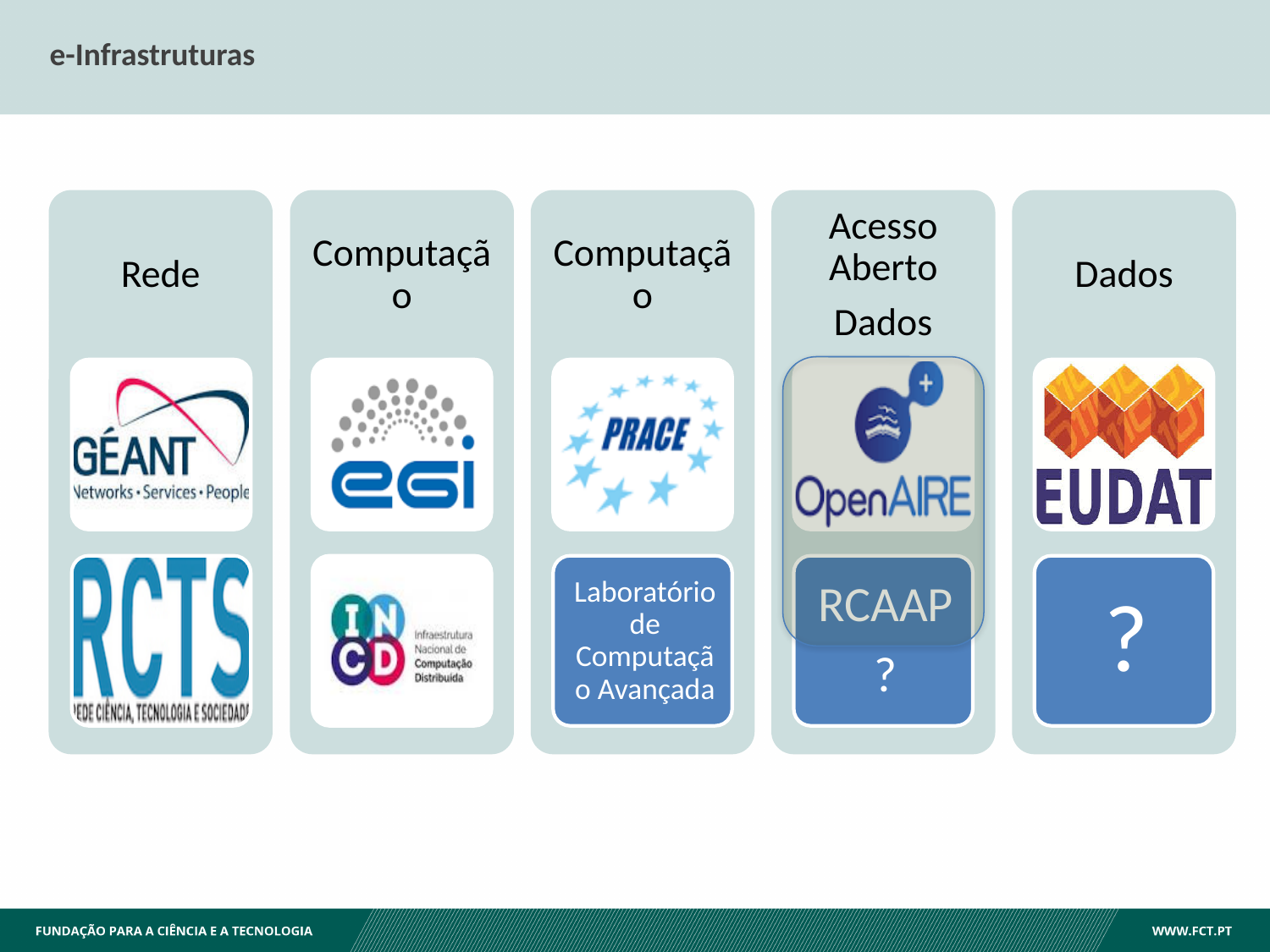

e-Infrastruturas
Rede

Computação

Computação

Laboratório de Computação Avançada
Acesso Aberto
Dados

RCAAP
?
Dados

?